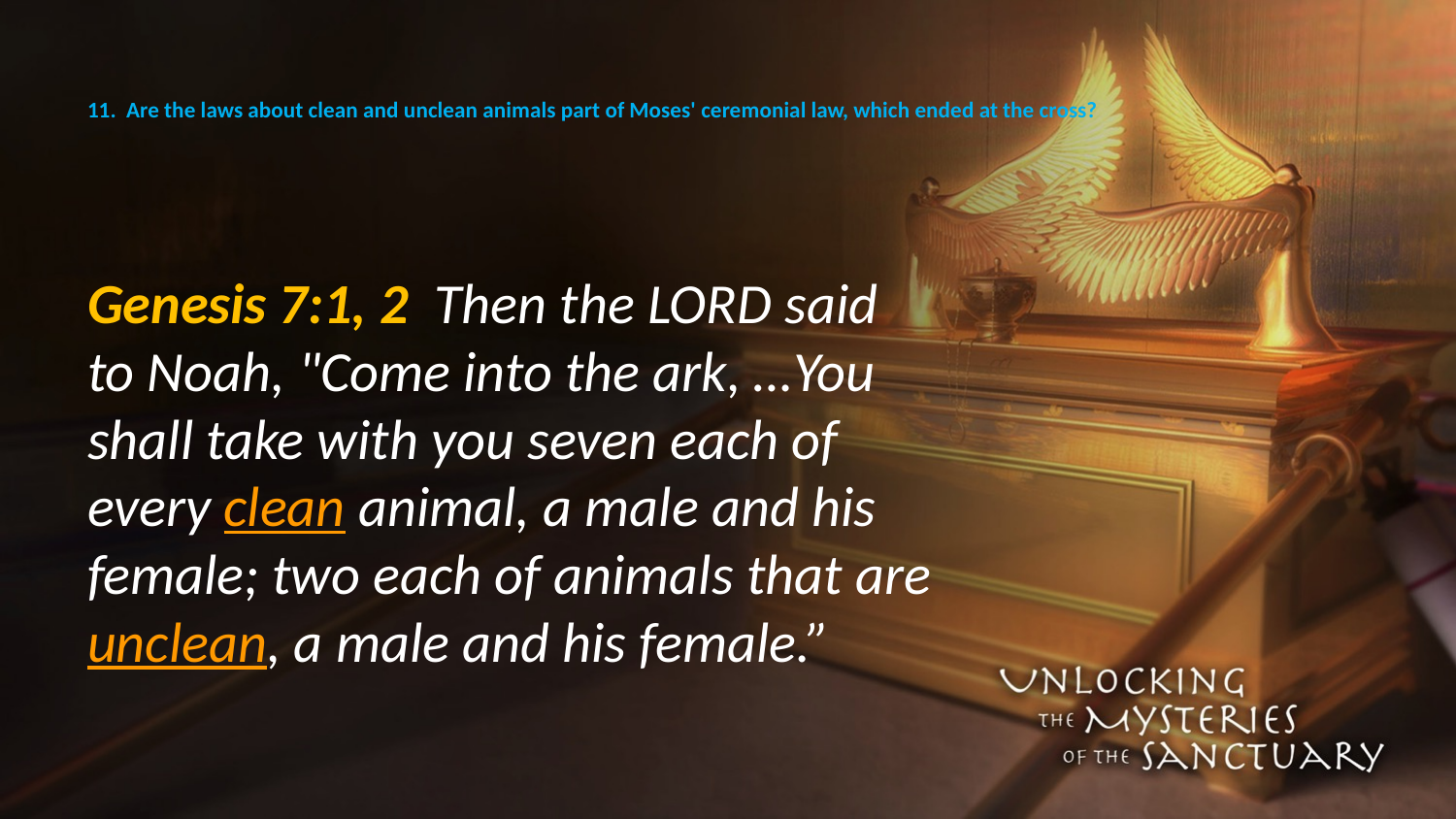

# 11.  Are the laws about clean and unclean animals part of Moses' ceremonial law, which ended at the cross?

Genesis 7:1, 2  Then the LORD said to Noah, "Come into the ark, …You shall take with you seven each of every clean animal, a male and his female; two each of animals that are unclean, a male and his female.”